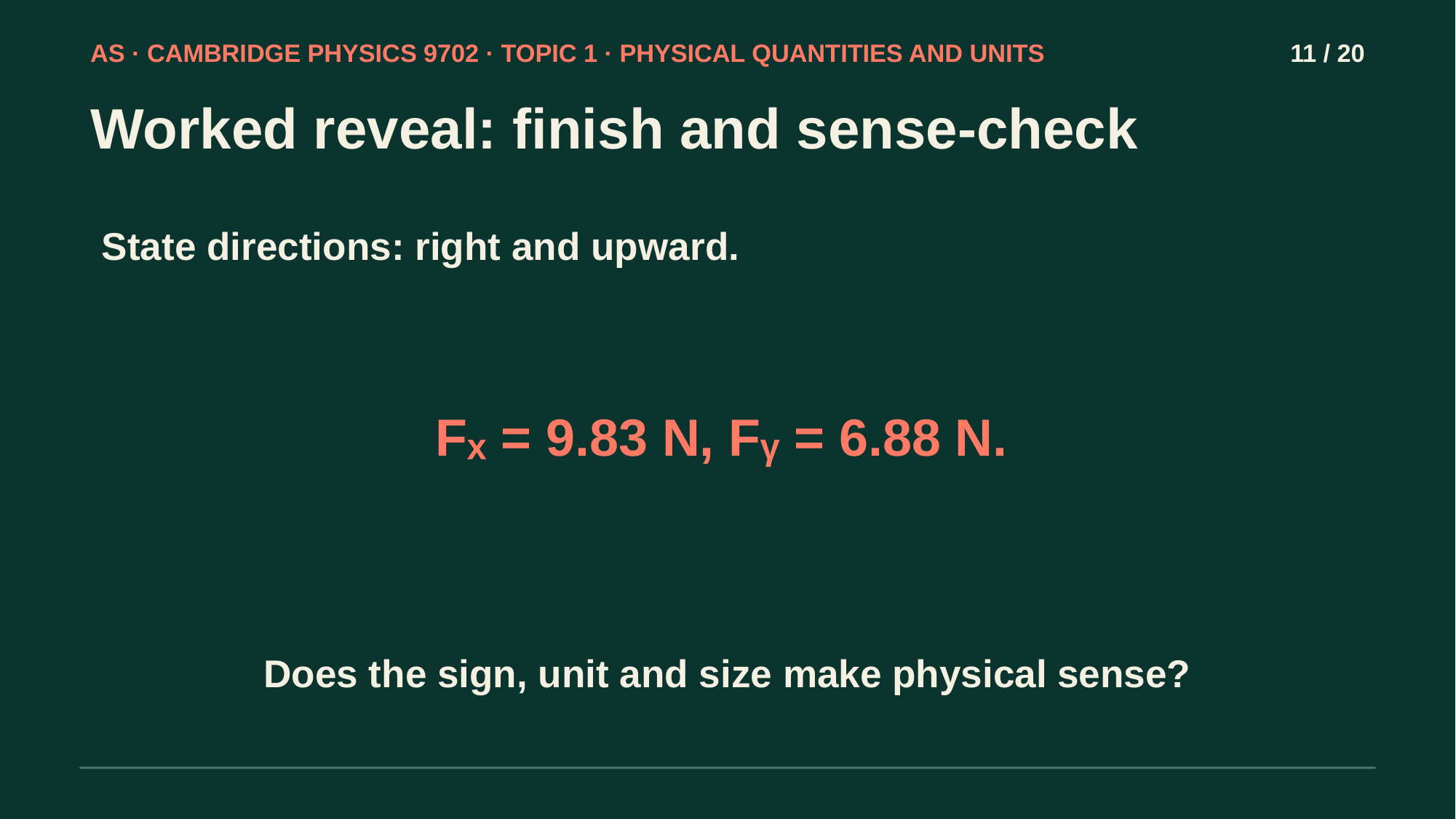

AS · CAMBRIDGE PHYSICS 9702 · TOPIC 1 · PHYSICAL QUANTITIES AND UNITS
11 / 20
Worked reveal: finish and sense-check
State directions: right and upward.
Fₓ = 9.83 N, Fᵧ = 6.88 N.
Does the sign, unit and size make physical sense?